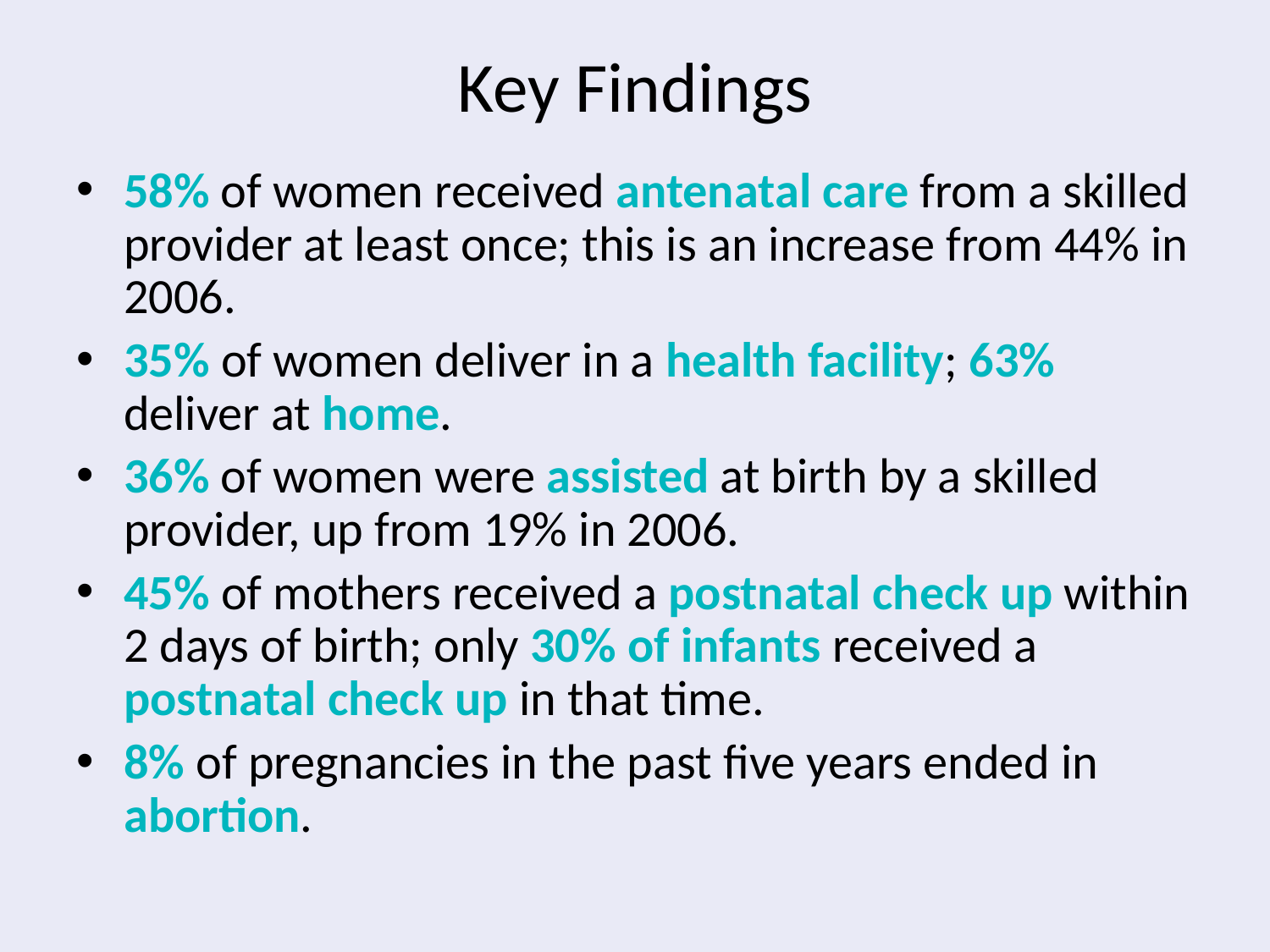

# Key Findings
58% of women received antenatal care from a skilled provider at least once; this is an increase from 44% in 2006.
35% of women deliver in a health facility; 63% deliver at home.
36% of women were assisted at birth by a skilled provider, up from 19% in 2006.
45% of mothers received a postnatal check up within 2 days of birth; only 30% of infants received a postnatal check up in that time.
8% of pregnancies in the past five years ended in abortion.